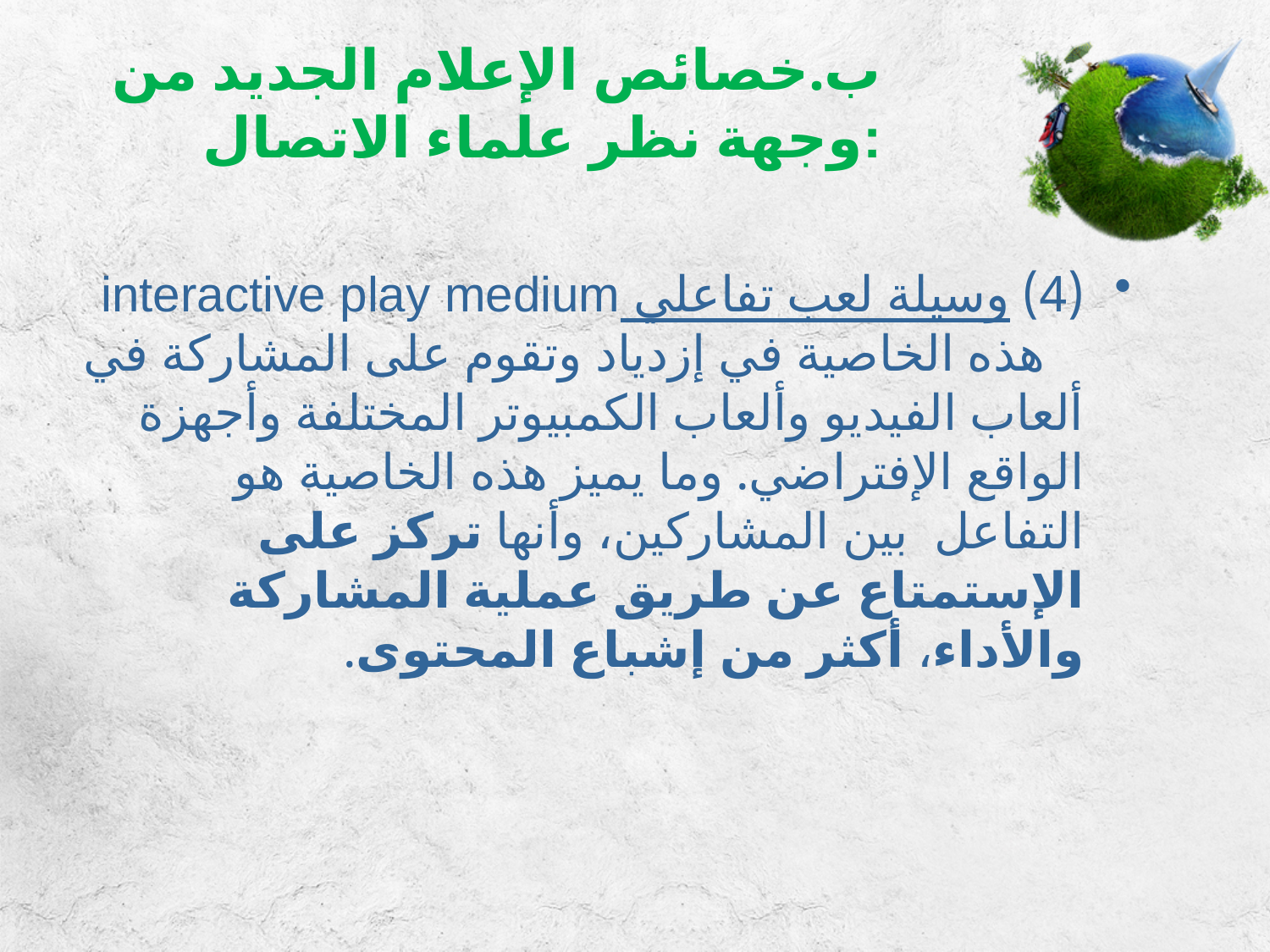

# ب.خصائص الإعلام الجديد من وجهة نظر علماء الاتصال:
(4) وسيلة لعب تفاعلي interactive play medium     هذه الخاصية في إزدياد وتقوم على المشاركة في ألعاب الفيديو وألعاب الكمبيوتر المختلفة وأجهزة الواقع الإفتراضي. وما يميز هذه الخاصية هو التفاعل  بين المشاركين، وأنها تركز على الإستمتاع عن طريق عملية المشاركة والأداء، أكثر من إشباع المحتوى.